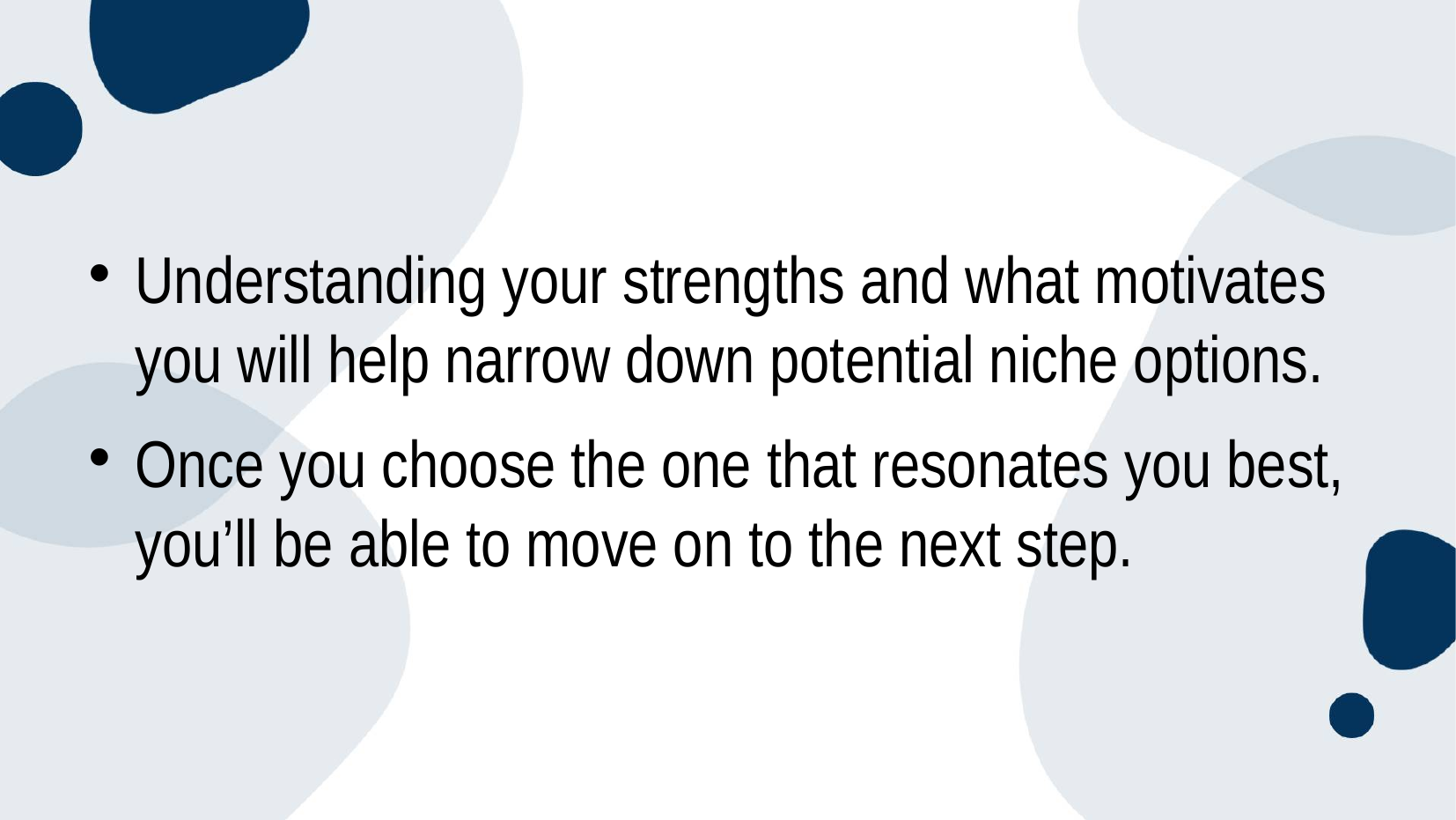

#
Understanding your strengths and what motivates you will help narrow down potential niche options.
Once you choose the one that resonates you best, you’ll be able to move on to the next step.